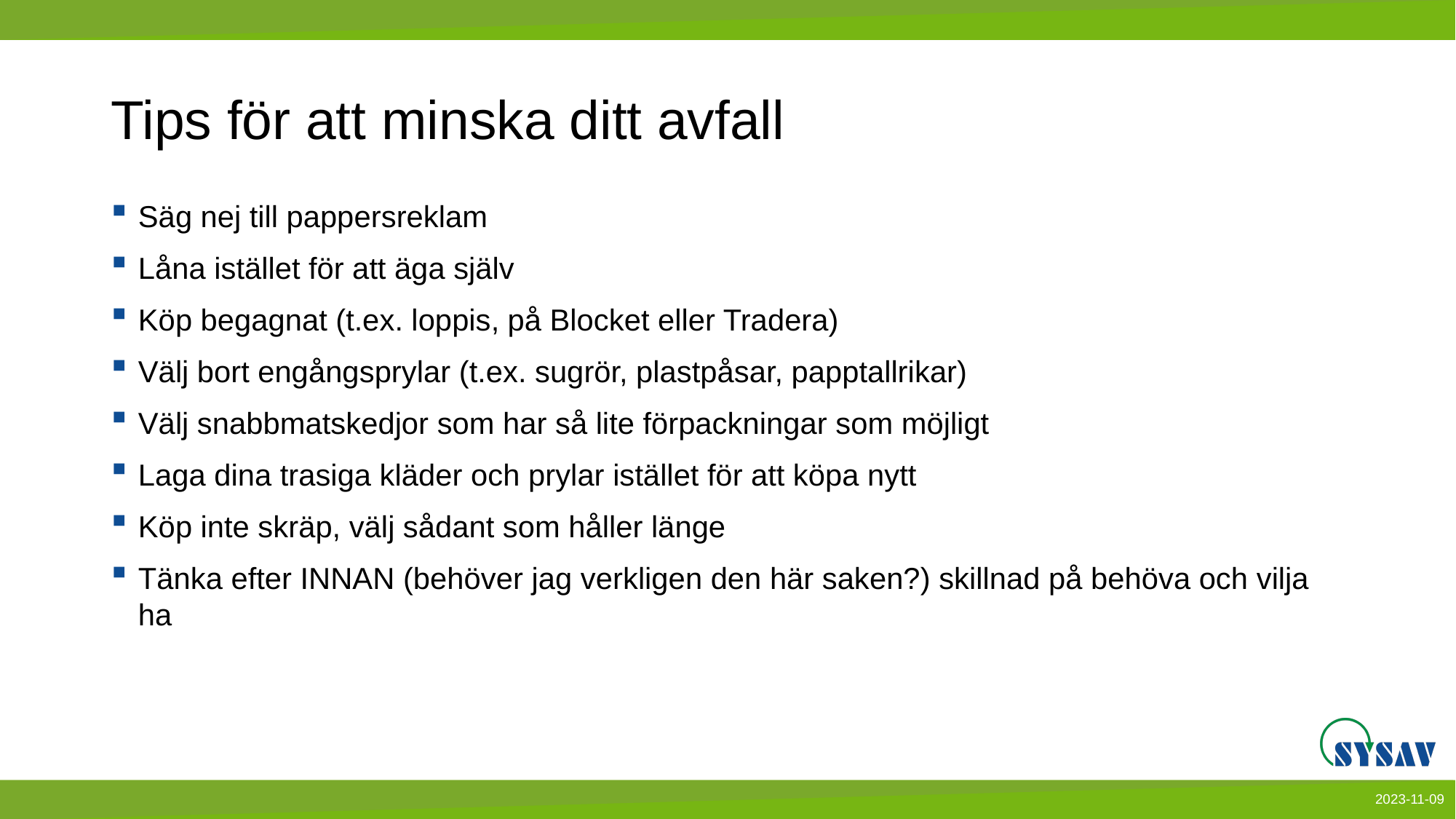

# Tips för att minska ditt avfall
Säg nej till pappersreklam
Låna istället för att äga själv
Köp begagnat (t.ex. loppis, på Blocket eller Tradera)
Välj bort engångsprylar (t.ex. sugrör, plastpåsar, papptallrikar)
Välj snabbmatskedjor som har så lite förpackningar som möjligt
Laga dina trasiga kläder och prylar istället för att köpa nytt
Köp inte skräp, välj sådant som håller länge
Tänka efter INNAN (behöver jag verkligen den här saken?) skillnad på behöva och vilja ha